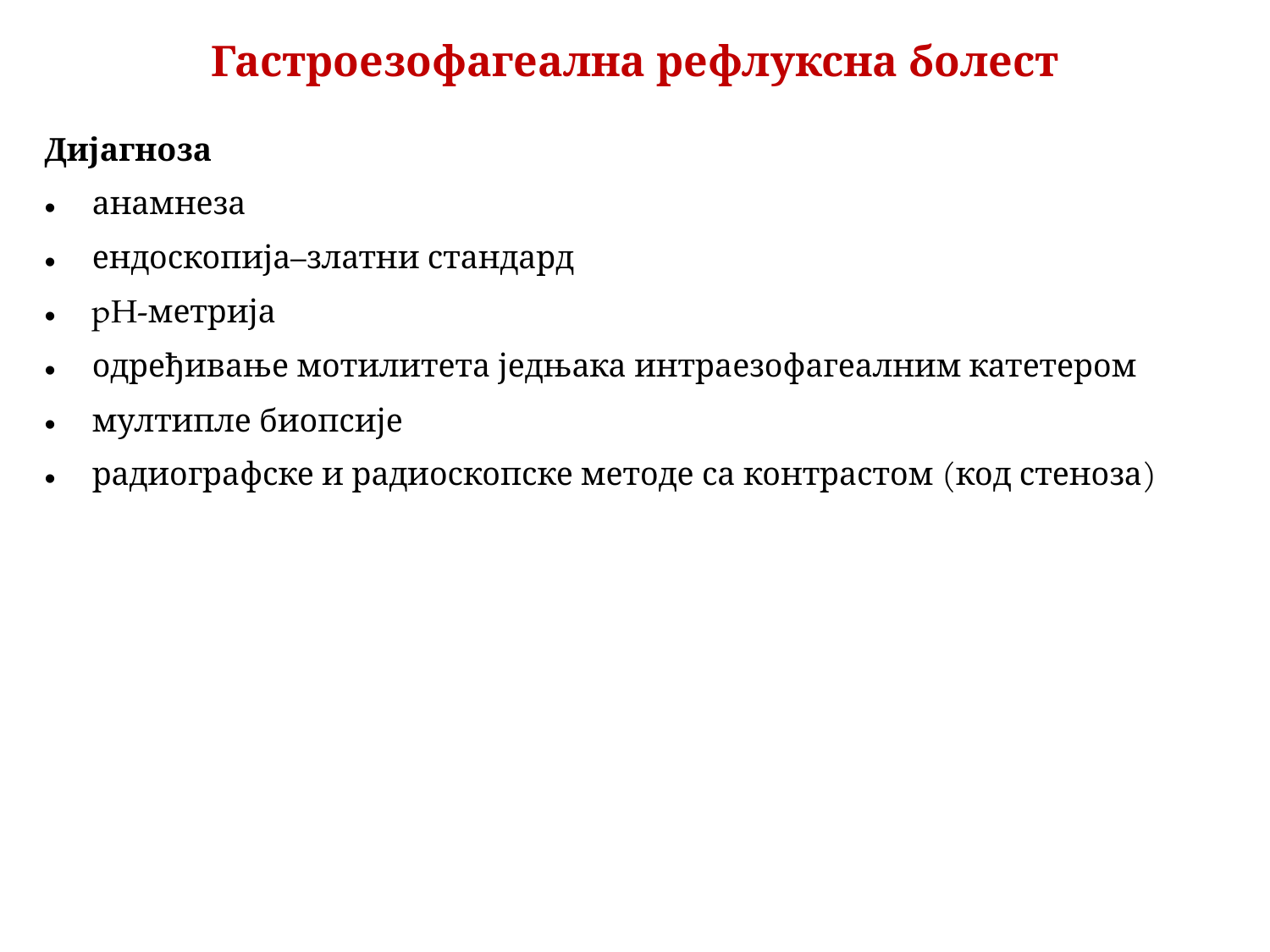

# Гастроезофагеална рефлуксна болест
Дијагноза
анамнеза
ендоскопија–златни стандард
pH-метрија
одређивање мотилитета једњака интраезофагеалним катетером
мултипле биопсије
радиографске и радиоскопске методе са контрастом (код стеноза)